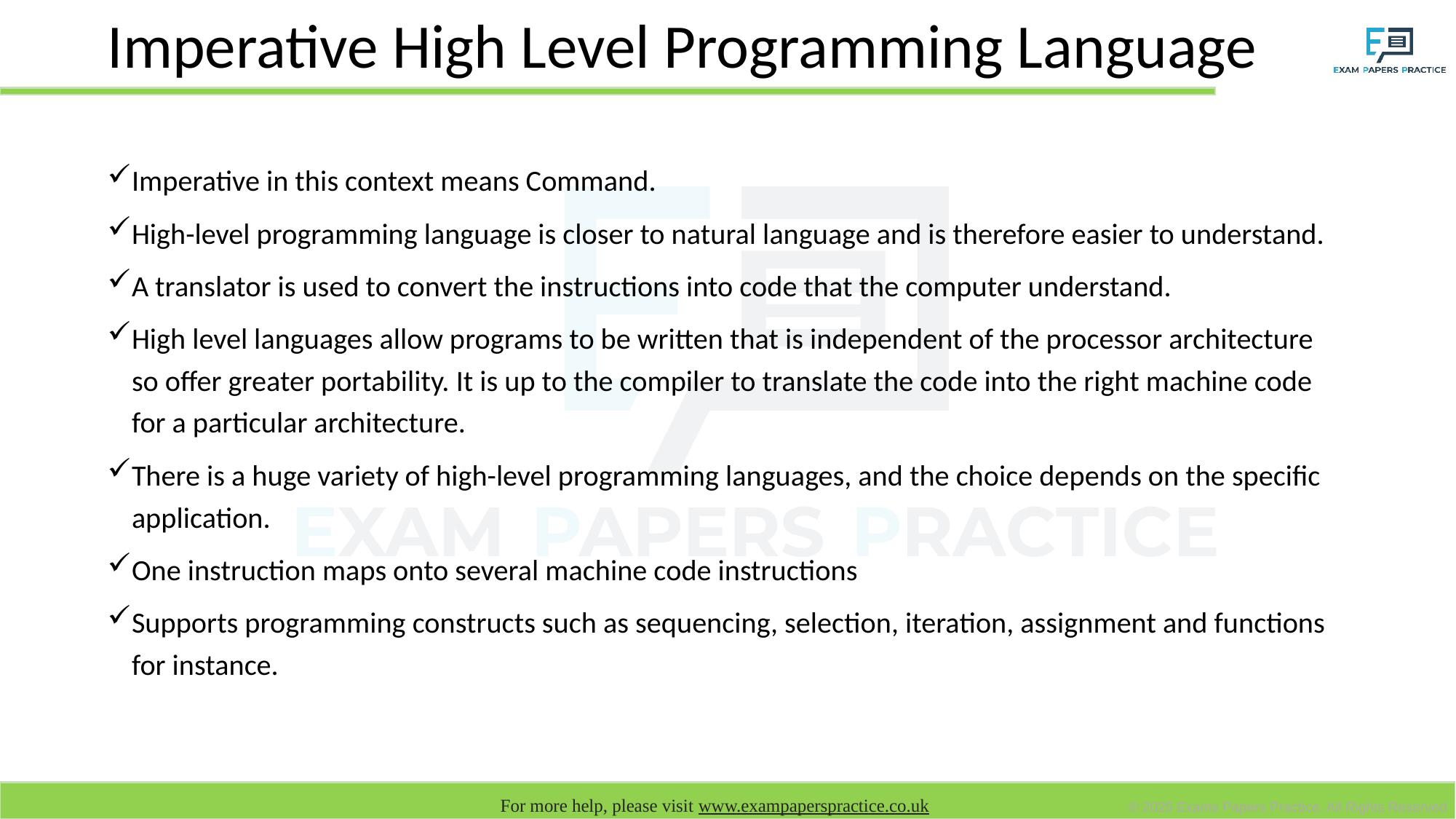

# Imperative High Level Programming Language
Imperative in this context means Command.
High-level programming language is closer to natural language and is therefore easier to understand.
A translator is used to convert the instructions into code that the computer understand.
High level languages allow programs to be written that is independent of the processor architecture so offer greater portability. It is up to the compiler to translate the code into the right machine code for a particular architecture.
There is a huge variety of high-level programming languages, and the choice depends on the specific application.
One instruction maps onto several machine code instructions
Supports programming constructs such as sequencing, selection, iteration, assignment and functions for instance.